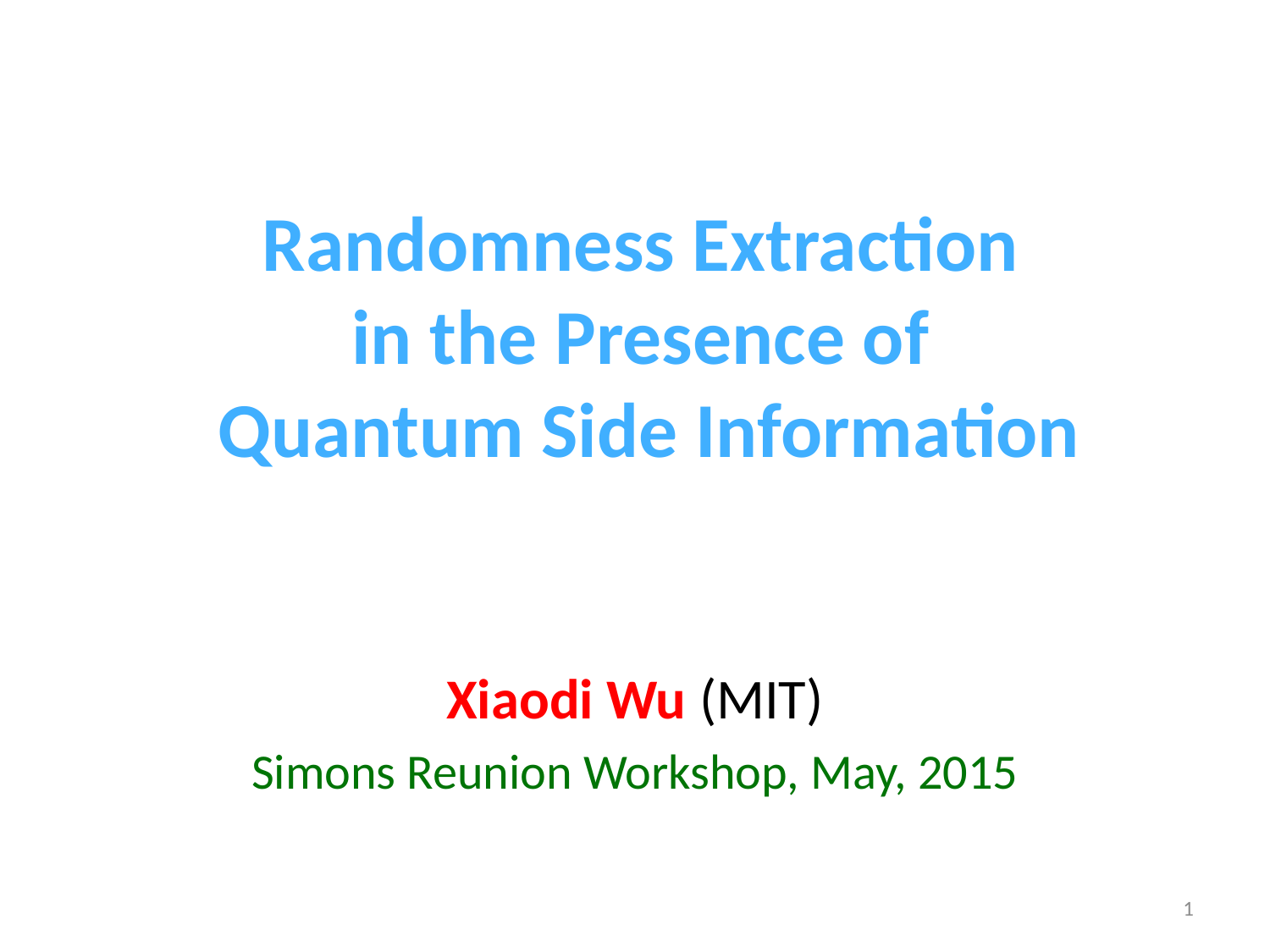

# Randomness Extraction in the Presence of Quantum Side Information
Xiaodi Wu (MIT)
Simons Reunion Workshop, May, 2015
1